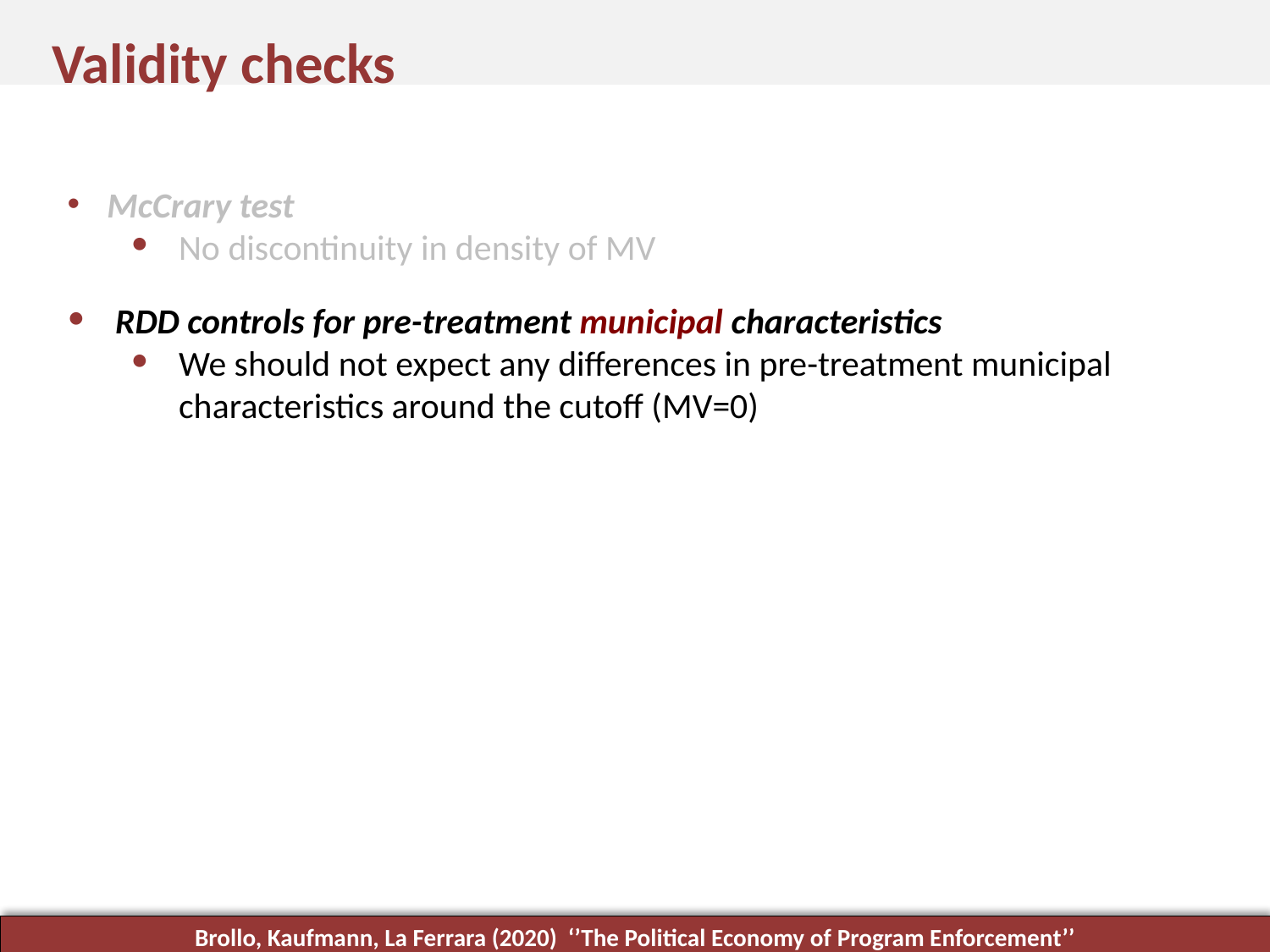

Validity checks
McCrary test
No discontinuity in density of MV
RDD controls for pre-treatment municipal characteristics
We should not expect any differences in pre-treatment municipal characteristics around the cutoff (MV=0)

Brollo, Kaufmann, La Ferrara (2020)  ‘’The Political Economy of Program Enforcement’’